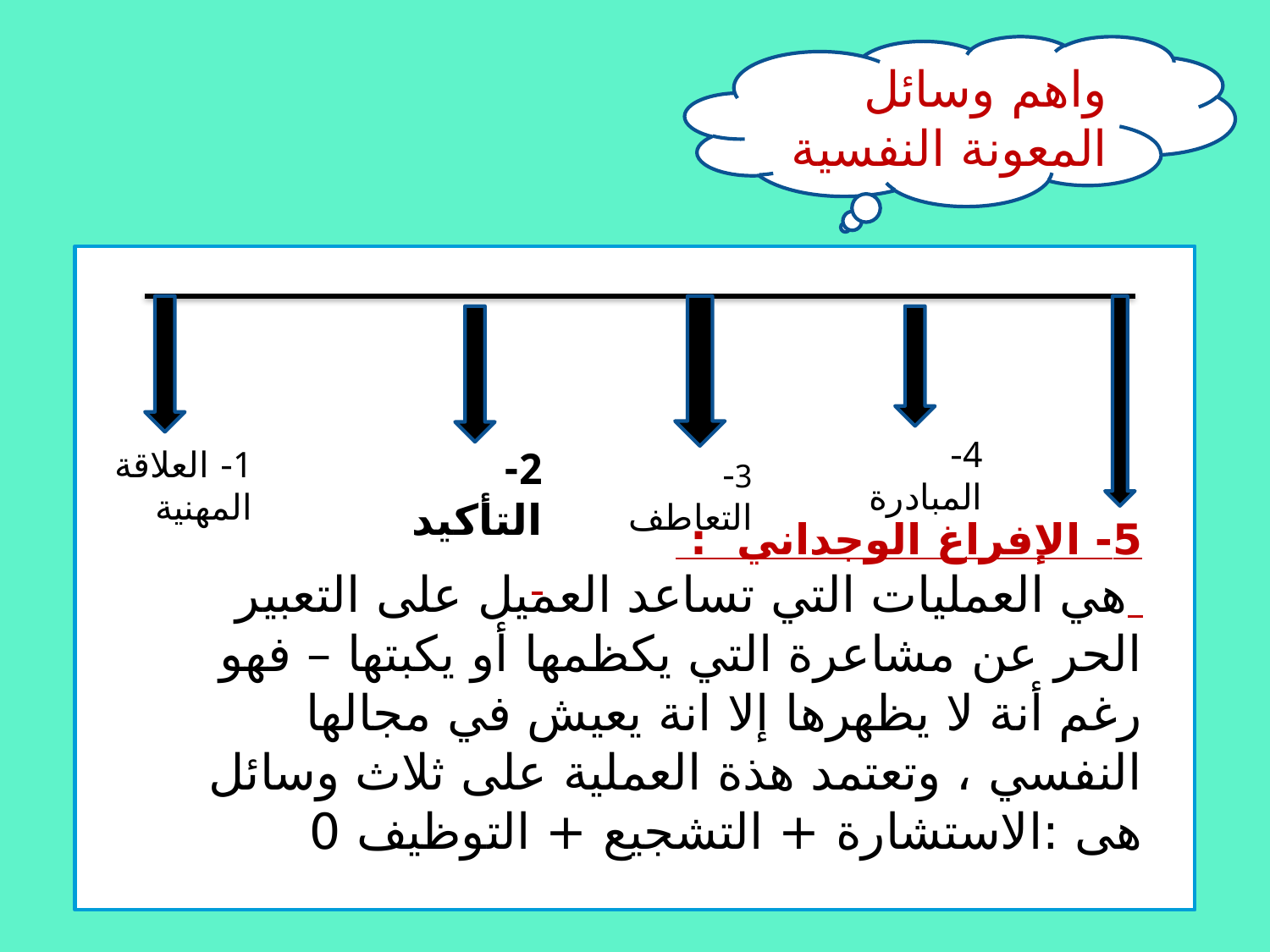

واهم وسائل المعونة النفسية

4- المبادرة
1- العلاقة المهنية

2- التأكيد

3- التعاطف
5- الإفراغ الوجداني  :
 هي العمليات التي تساعد العميل على التعبير الحر عن مشاعرة التي يكظمها أو يكبتها – فهو رغم أنة لا يظهرها إلا انة يعيش في مجالها النفسي ، وتعتمد هذة العملية على ثلاث وسائل هى :الاستشارة + التشجيع + التوظيف 0